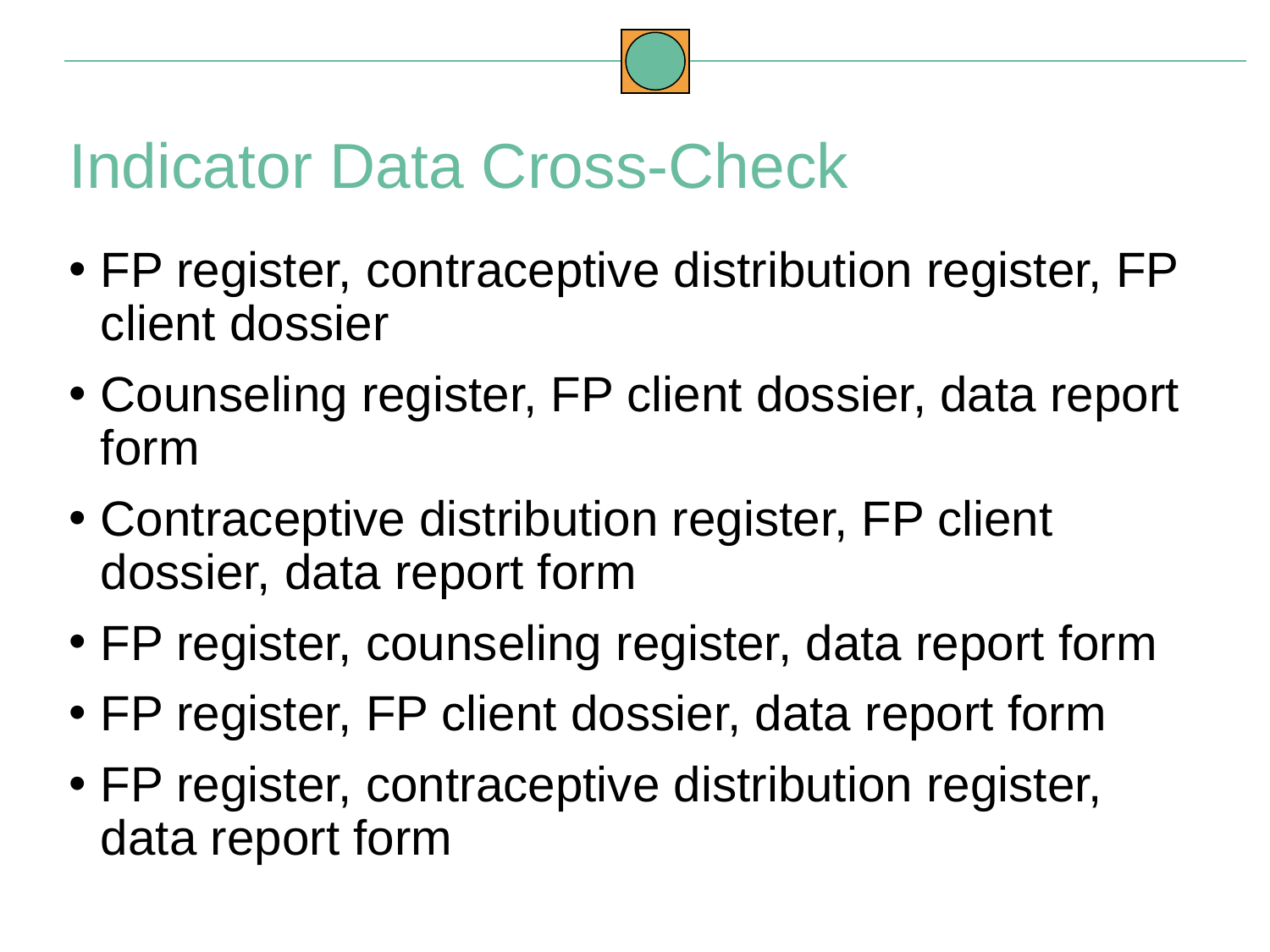

Indicator Data Cross-Check
FP register, contraceptive distribution register, FP client dossier
Counseling register, FP client dossier, data report form
Contraceptive distribution register, FP client dossier, data report form
FP register, counseling register, data report form
FP register, FP client dossier, data report form
FP register, contraceptive distribution register, data report form